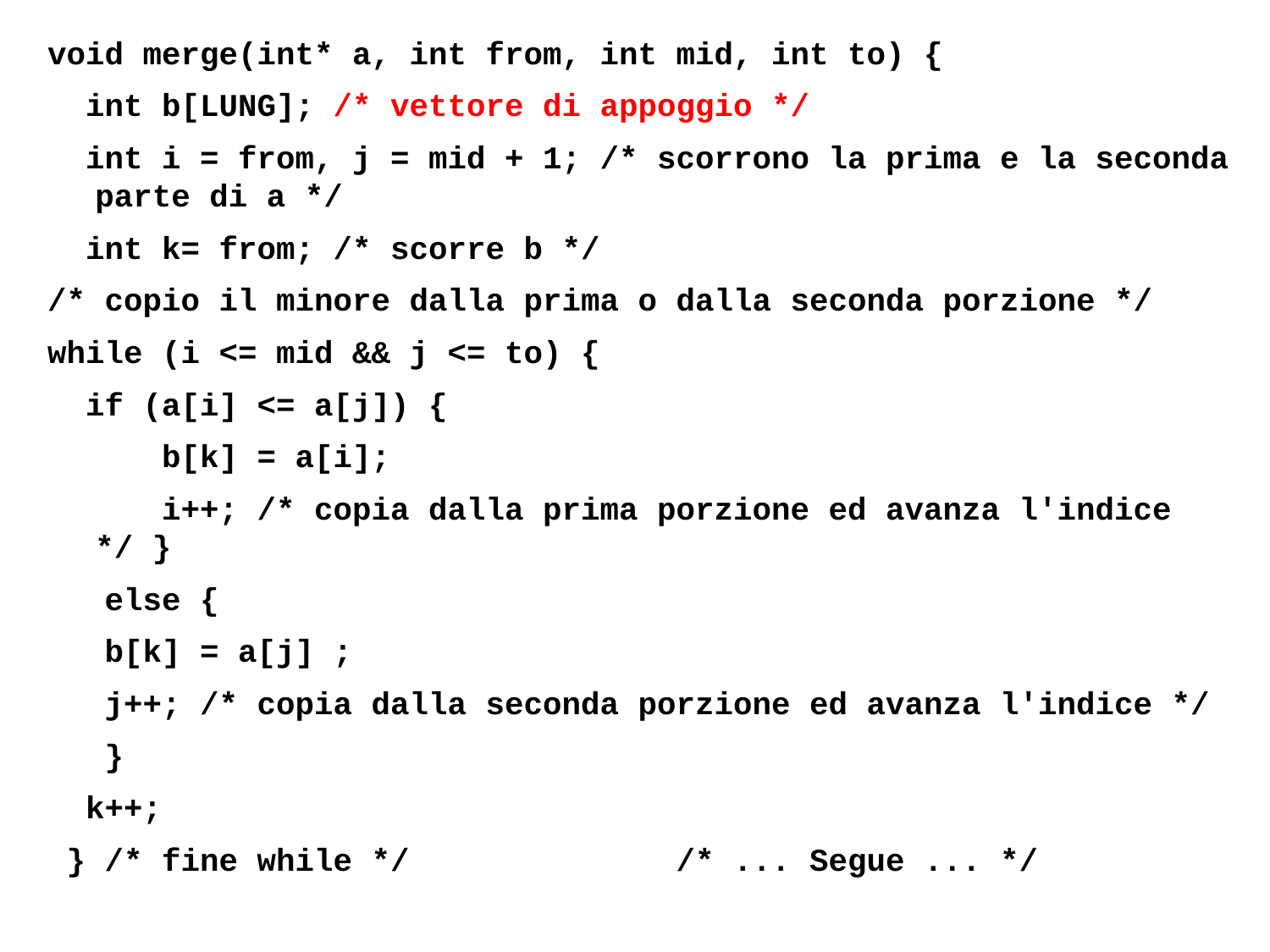

void merge(int* a, int from, int mid, int to) {
  int b[LUNG]; /* vettore di appoggio */
  int i = from, j = mid + 1; /* scorrono la prima e la seconda parte di a */
  int k= from; /* scorre b */
/* copio il minore dalla prima o dalla seconda porzione */
while (i <= mid && j <= to) {
  if (a[i] <= a[j]) {
      b[k] = a[i];
      i++; /* copia dalla prima porzione ed avanza l'indice */ }
   else {
   b[k] = a[j] ;
   j++; /* copia dalla seconda porzione ed avanza l'indice */
   }
  k++;
 } /* fine while */              /* ... Segue ... */